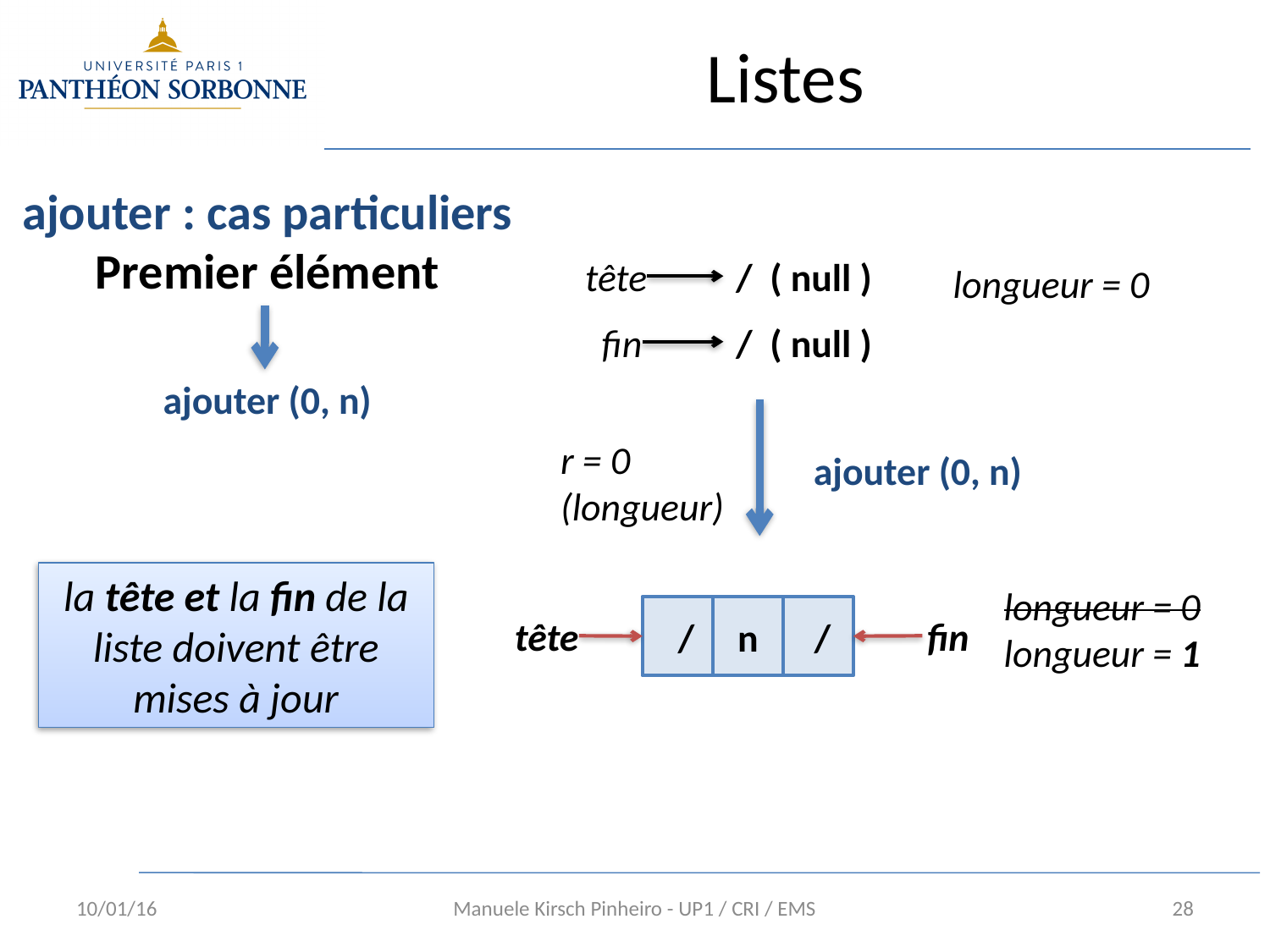

# Listes
ajouter : cas particuliers
Premier élément
tête
/  ( null )
longueur = 0
fin
/  ( null )
ajouter (0, n)
r = 0
(longueur)
ajouter (0, n)
la tête et la fin de la liste doivent être mises à jour
longueur = 0
longueur = 1
  /
n
 /
tête
fin
10/01/16
Manuele Kirsch Pinheiro - UP1 / CRI / EMS
28